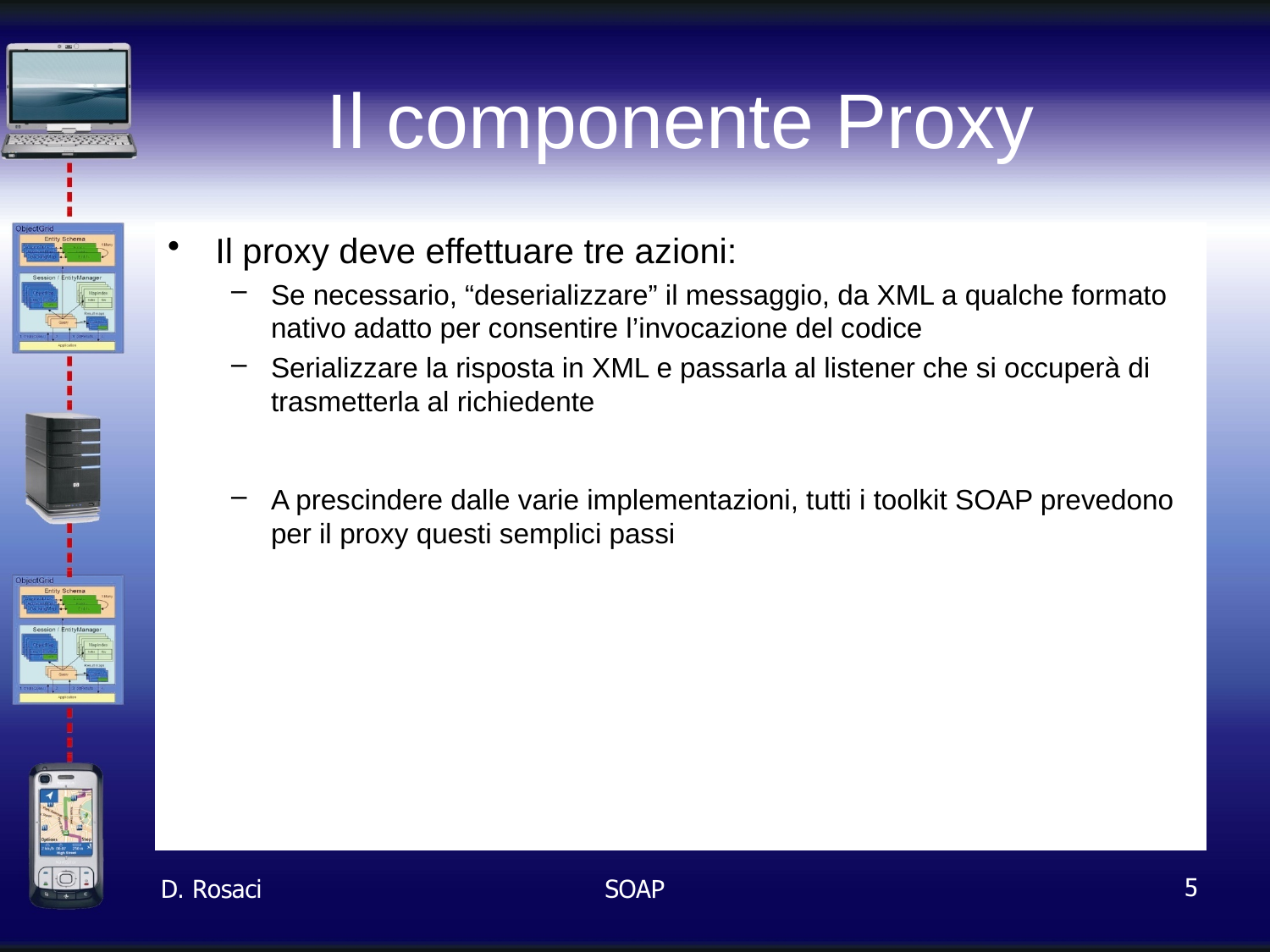

# Il componente Proxy
Il proxy deve effettuare tre azioni:
Se necessario, “deserializzare” il messaggio, da XML a qualche formato nativo adatto per consentire l’invocazione del codice
Serializzare la risposta in XML e passarla al listener che si occuperà di trasmetterla al richiedente

A prescindere dalle varie implementazioni, tutti i toolkit SOAP prevedono per il proxy questi semplici passi
D. Rosaci
SOAP